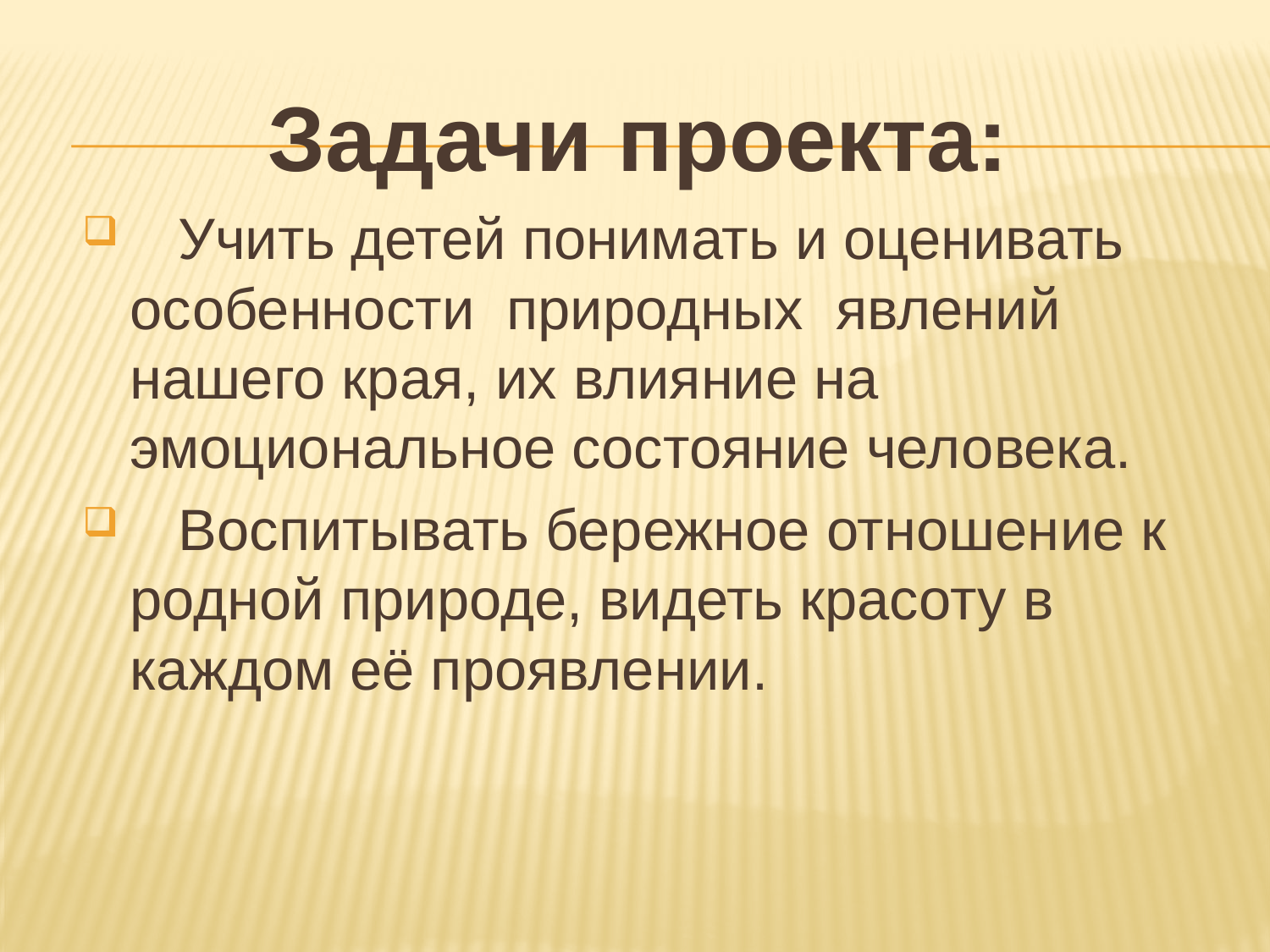

Задачи проекта:
   Учить детей понимать и оценивать особенности  природных  явлений нашего края, их влияние на эмоциональное состояние человека.
   Воспитывать бережное отношение к родной природе, видеть красоту в каждом её проявлении.